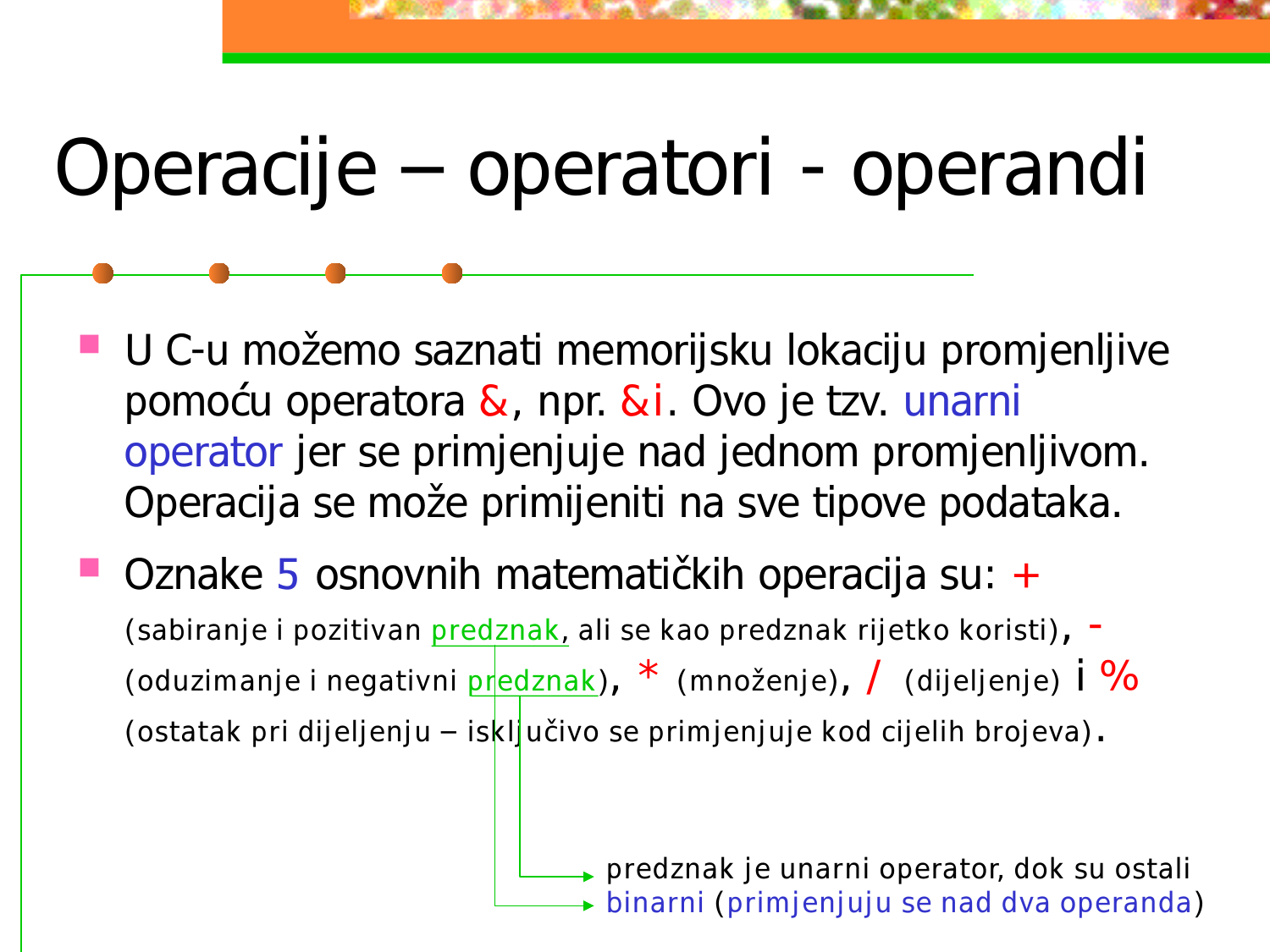

# Operacije – operatori - operandi
U C-u možemo saznati memorijsku lokaciju promjenljive pomoću operatora &, npr. &i. Ovo je tzv. unarni operator jer se primjenjuje nad jednom promjenljivom. Operacija se može primijeniti na sve tipove podataka.
Oznake 5 osnovnih matematičkih operacija su: + (sabiranje i pozitivan predznak, ali se kao predznak rijetko koristi), - (oduzimanje i negativni predznak), * (množenje), / (dijeljenje) i % (ostatak pri dijeljenju – isključivo se primjenjuje kod cijelih brojeva).

predznak je unarni operator, dok su ostali binarni (primjenjuju se nad dva operanda)